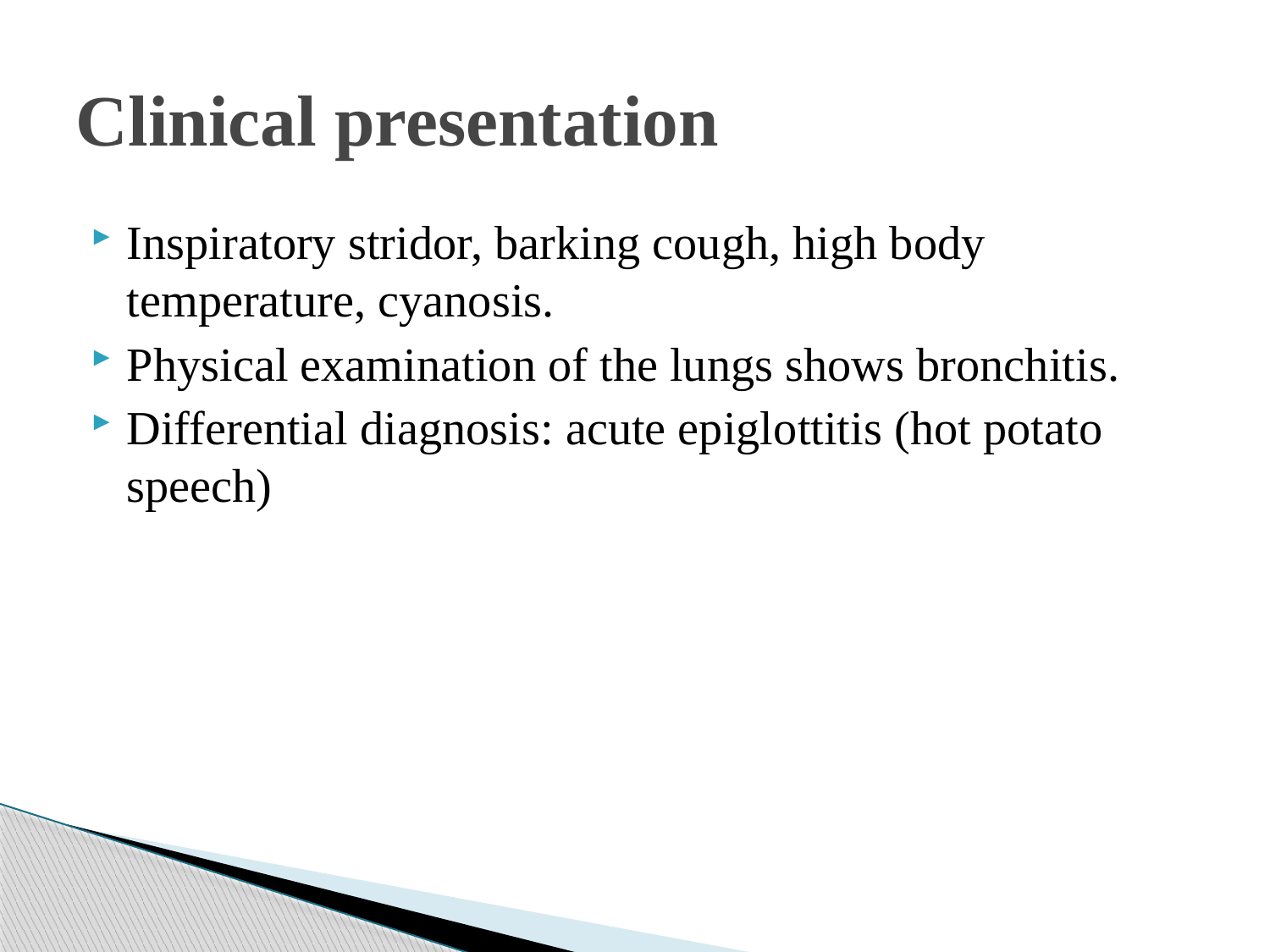

# Clinical presentation
Inspiratory stridor, barking cough, high body temperature, cyanosis.
Physical examination of the lungs shows bronchitis.
Differential diagnosis: acute epiglottitis (hot potato speech)